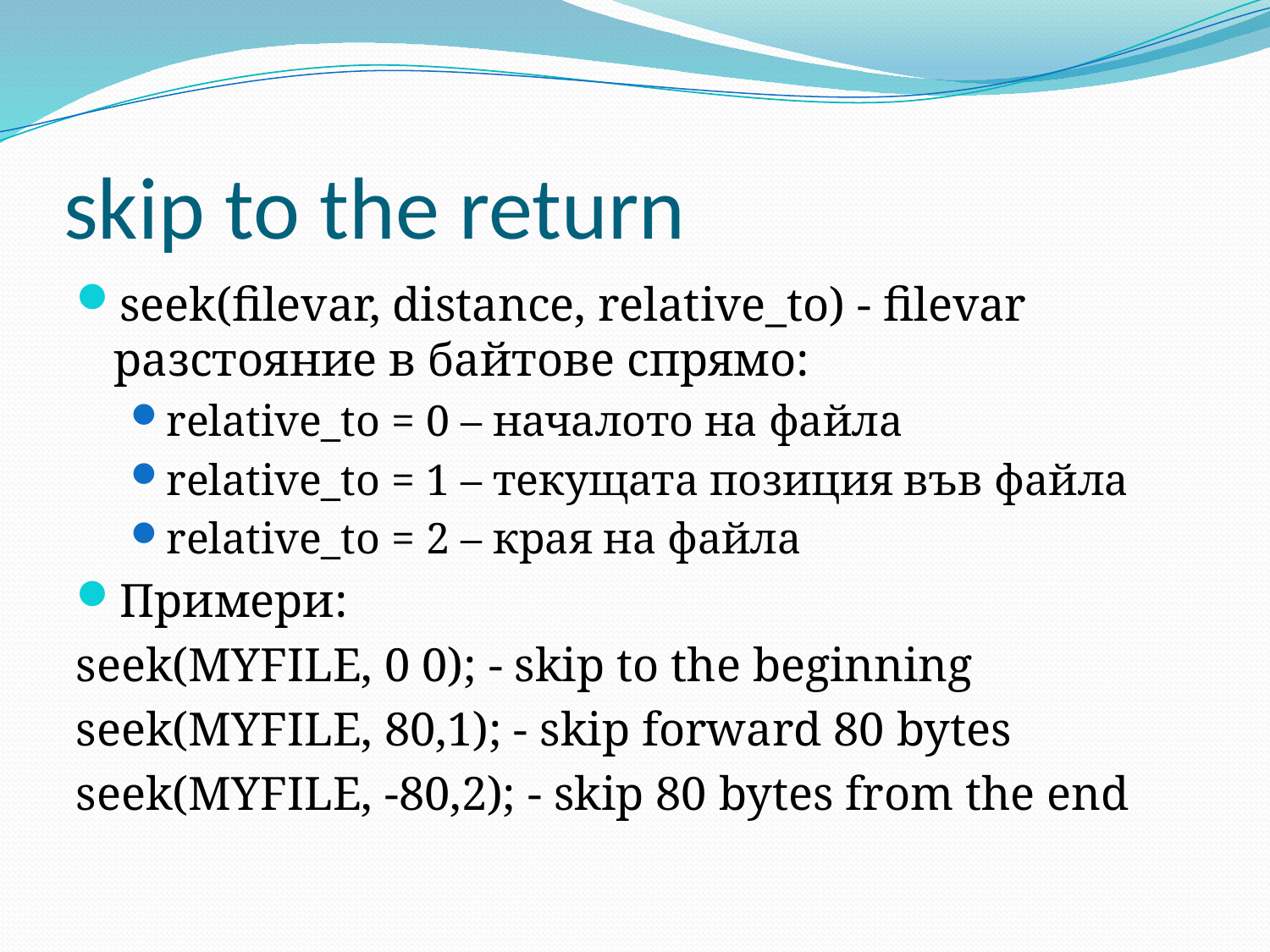

# skip to the return
seek(filevar, distance, relative_to) - filevar разстояние в байтове спрямо:
relative_to = 0 – началото на файла
relative_to = 1 – текущата позиция във файла
relative_to = 2 – края на файла
Примери:
seek(MYFILE, 0 0); - skip to the beginning
seek(MYFILE, 80,1); - skip forward 80 bytes
seek(MYFILE, -80,2); - skip 80 bytes from the end